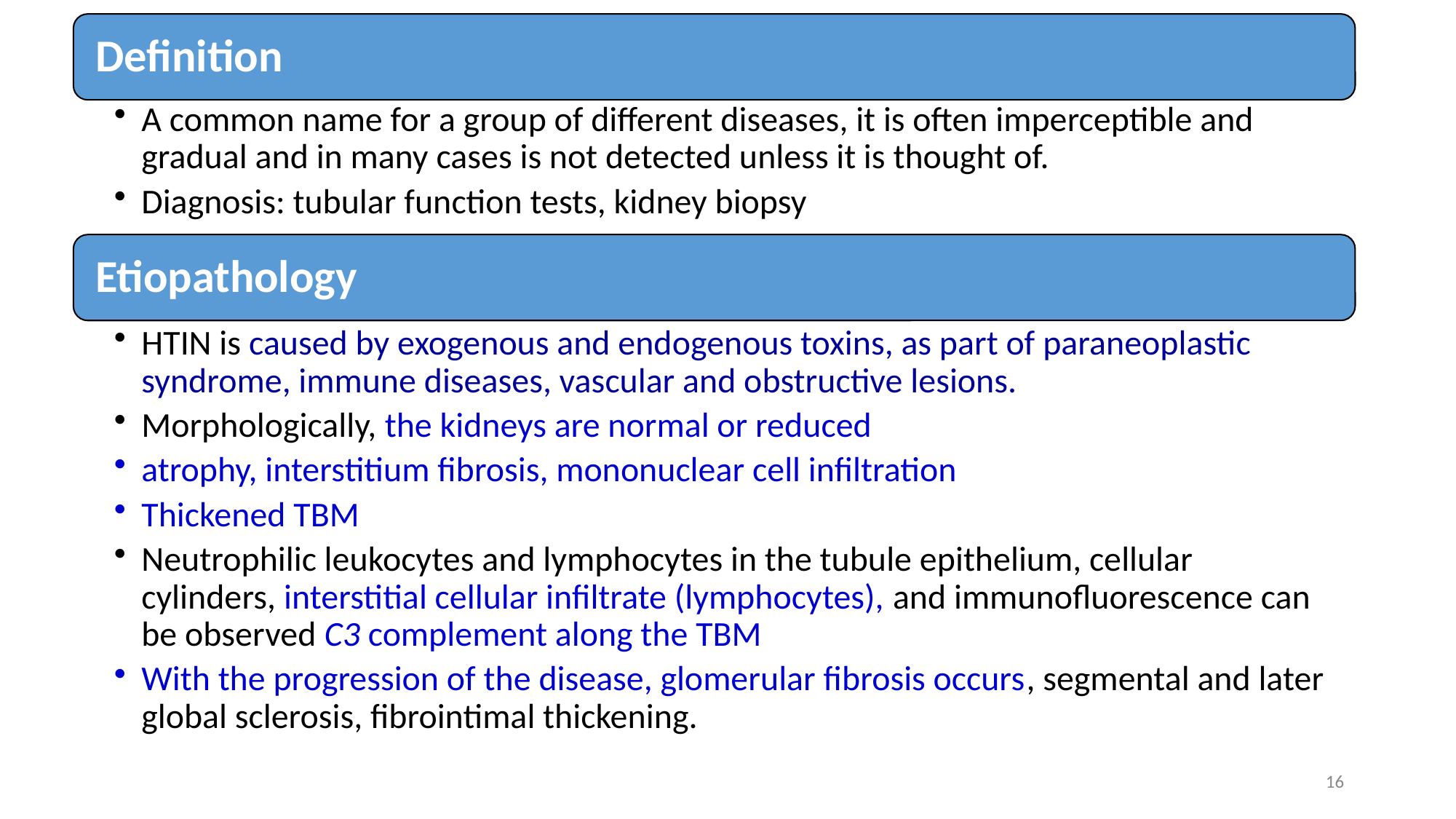

Definition
A common name for a group of different diseases, it is often imperceptible and gradual and in many cases is not detected unless it is thought of.
Diagnosis: tubular function tests, kidney biopsy
Etiopathology
HTIN is caused by exogenous and endogenous toxins, as part of paraneoplastic syndrome, immune diseases, vascular and obstructive lesions.
Morphologically, the kidneys are normal or reduced
atrophy, interstitium fibrosis, mononuclear cell infiltration
Thickened TBM
Neutrophilic leukocytes and lymphocytes in the tubule epithelium, cellular cylinders, interstitial cellular infiltrate (lymphocytes), and immunofluorescence can be observed C3 complement along the TBM
With the progression of the disease, glomerular fibrosis occurs, segmental and later global sclerosis, fibrointimal thickening.
16